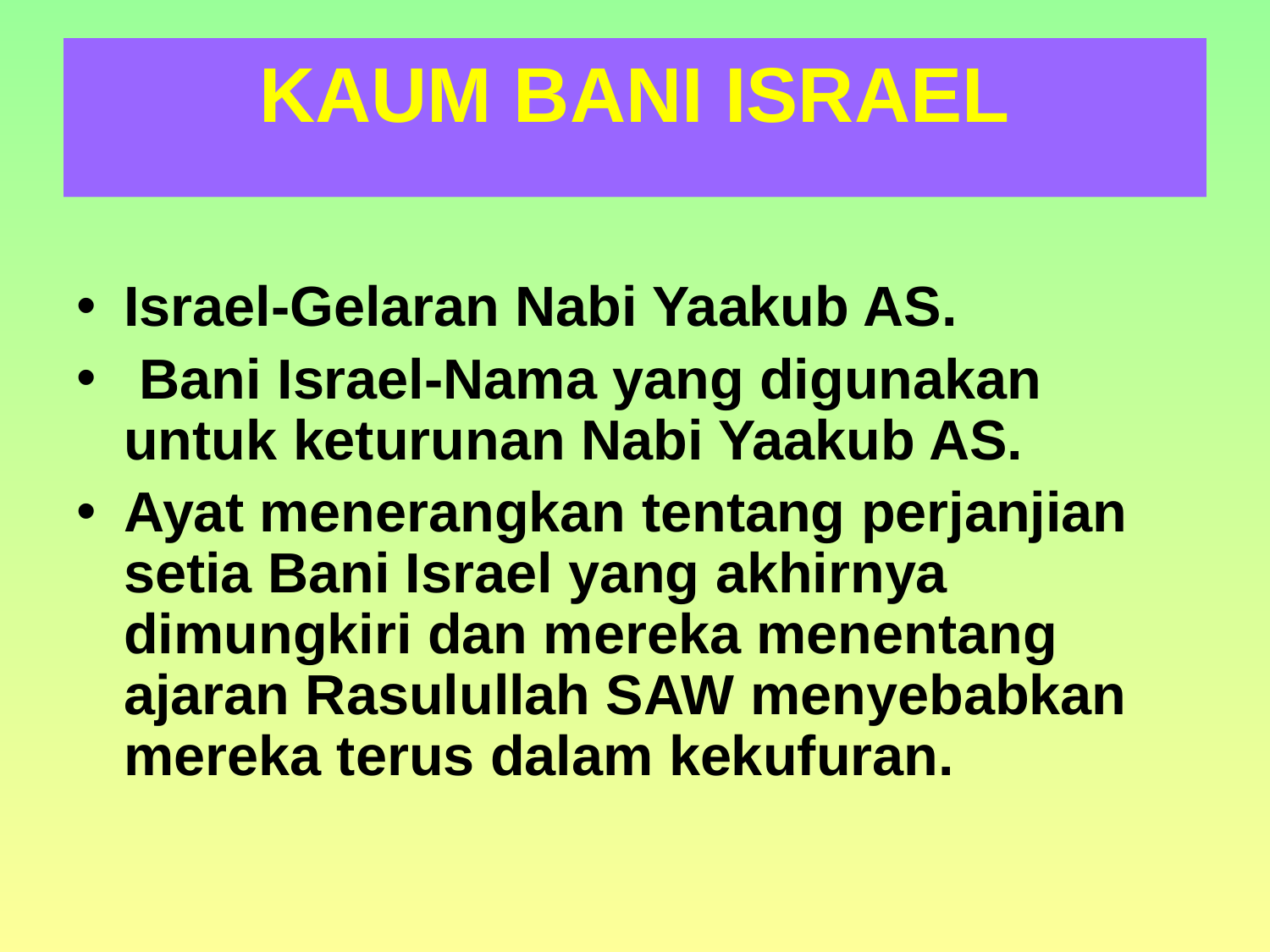

# KAUM BANI ISRAEL

Israel-Gelaran Nabi Yaakub AS.
 Bani Israel-Nama yang digunakan untuk keturunan Nabi Yaakub AS.
Ayat menerangkan tentang perjanjian setia Bani Israel yang akhirnya dimungkiri dan mereka menentang ajaran Rasulullah SAW menyebabkan mereka terus dalam kekufuran.